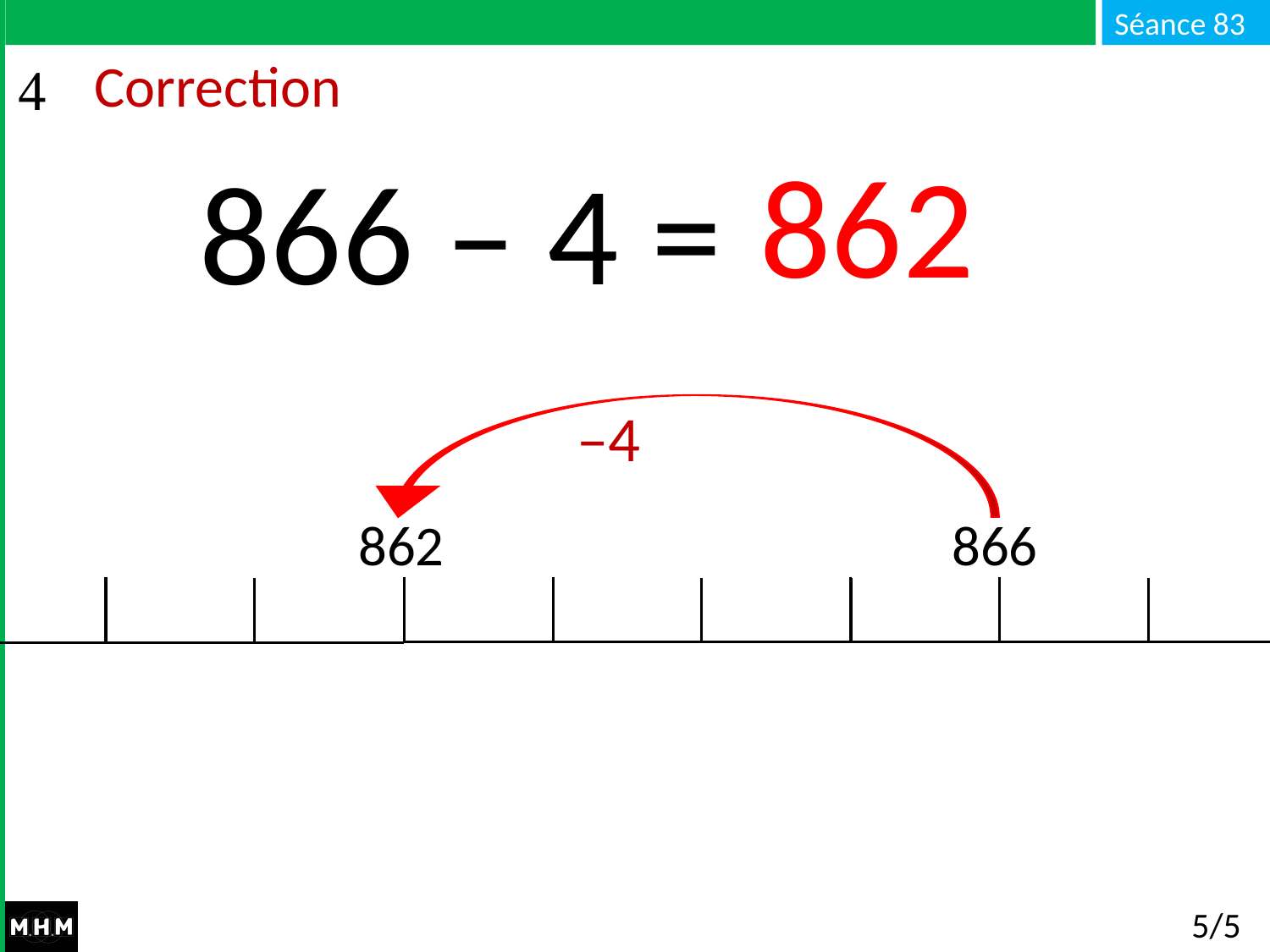

# Correction
862
866 – 4 = …
–4

862
866
5/5